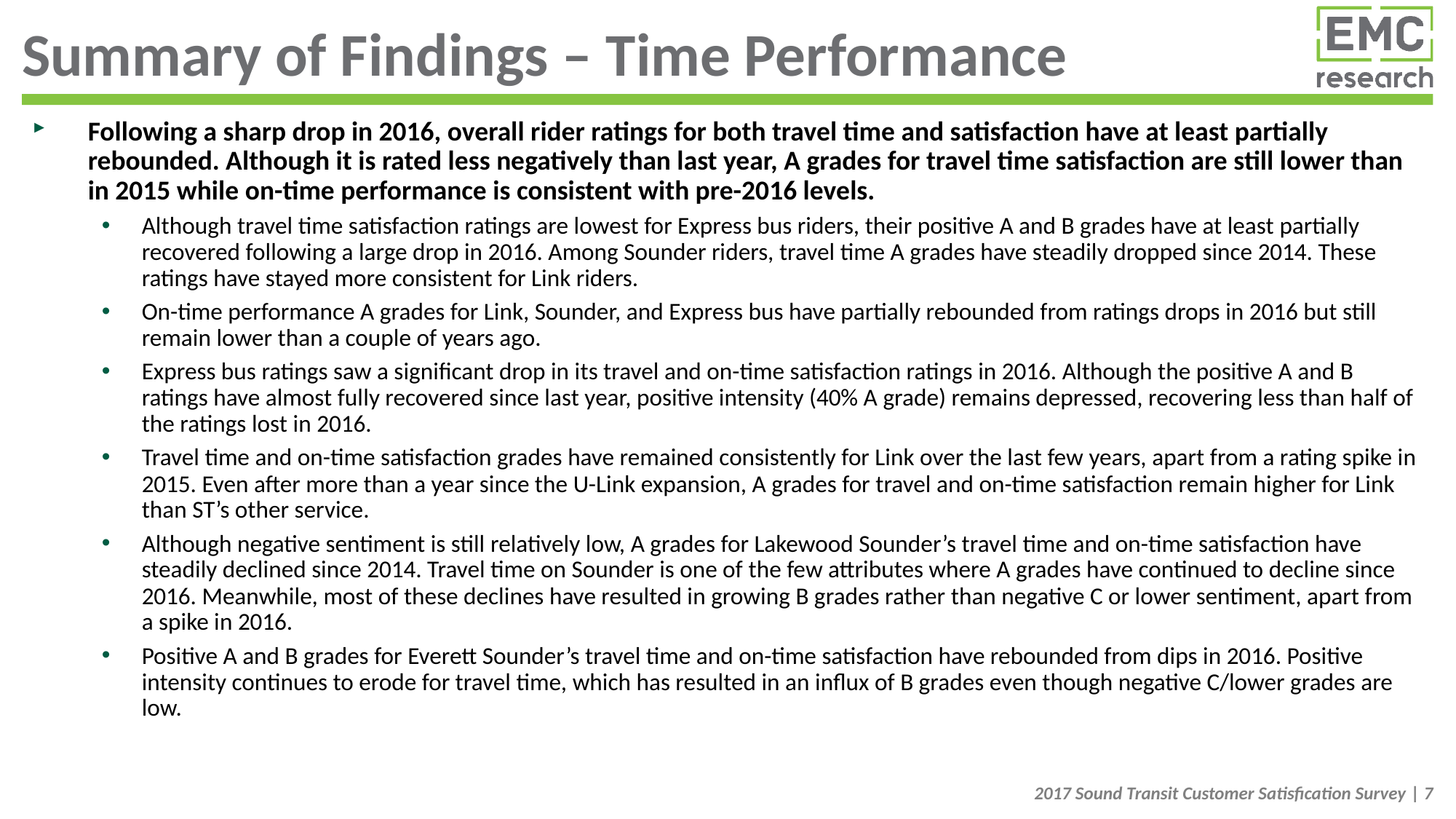

# Summary of Findings – Time Performance
Following a sharp drop in 2016, overall rider ratings for both travel time and satisfaction have at least partially rebounded. Although it is rated less negatively than last year, A grades for travel time satisfaction are still lower than in 2015 while on-time performance is consistent with pre-2016 levels.
Although travel time satisfaction ratings are lowest for Express bus riders, their positive A and B grades have at least partially recovered following a large drop in 2016. Among Sounder riders, travel time A grades have steadily dropped since 2014. These ratings have stayed more consistent for Link riders.
On-time performance A grades for Link, Sounder, and Express bus have partially rebounded from ratings drops in 2016 but still remain lower than a couple of years ago.
Express bus ratings saw a significant drop in its travel and on-time satisfaction ratings in 2016. Although the positive A and B ratings have almost fully recovered since last year, positive intensity (40% A grade) remains depressed, recovering less than half of the ratings lost in 2016.
Travel time and on-time satisfaction grades have remained consistently for Link over the last few years, apart from a rating spike in 2015. Even after more than a year since the U-Link expansion, A grades for travel and on-time satisfaction remain higher for Link than ST’s other service.
Although negative sentiment is still relatively low, A grades for Lakewood Sounder’s travel time and on-time satisfaction have steadily declined since 2014. Travel time on Sounder is one of the few attributes where A grades have continued to decline since 2016. Meanwhile, most of these declines have resulted in growing B grades rather than negative C or lower sentiment, apart from a spike in 2016.
Positive A and B grades for Everett Sounder’s travel time and on-time satisfaction have rebounded from dips in 2016. Positive intensity continues to erode for travel time, which has resulted in an influx of B grades even though negative C/lower grades are low.